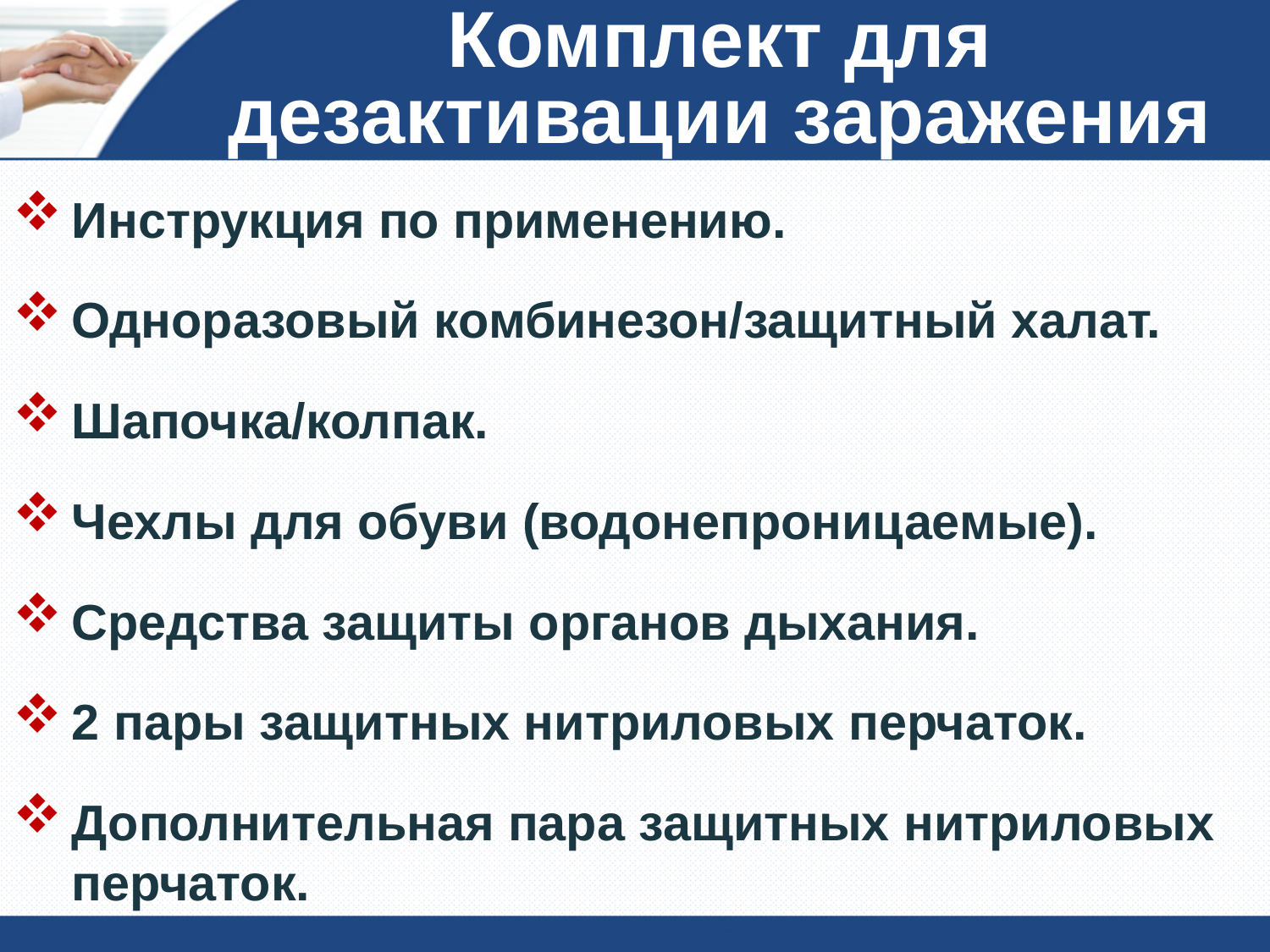

# Комплект для дезактивации заражения
Инструкция по применению.
Одноразовый комбинезон/защитный халат.
Шапочка/колпак.
Чехлы для обуви (водонепроницаемые).
Средства защиты органов дыхания.
2 пары защитных нитриловых перчаток.
Дополнительная пара защитных нитриловых перчаток.